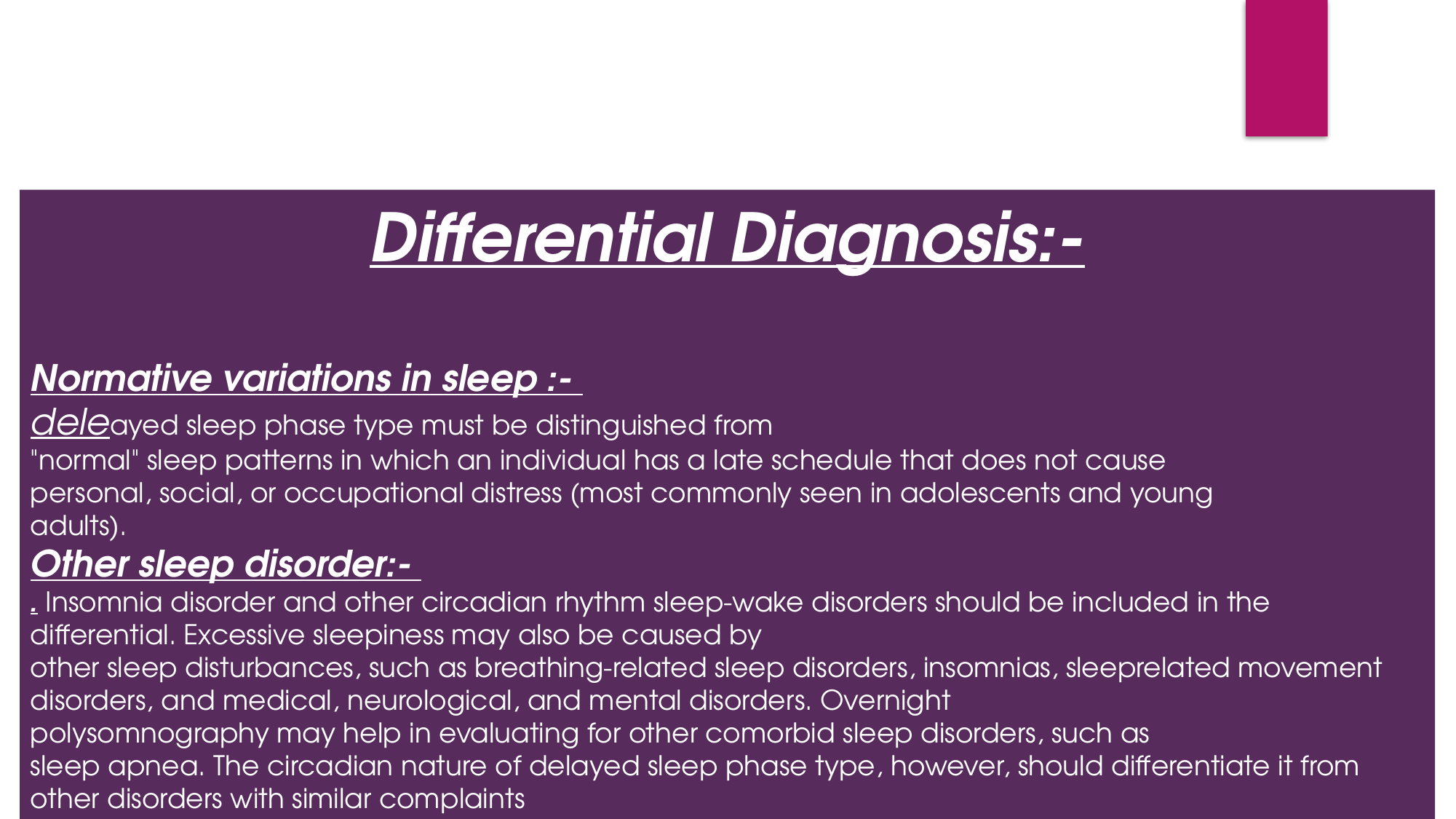

Differential Diagnosis:-

Normative variations in sleep :-
deleayed sleep phase type must be distinguished from
"normal" sleep patterns in which an individual has a late schedule that does not cause
personal, social, or occupational distress (most commonly seen in adolescents and young
adults).
Other sleep disorder:-
. Insomnia disorder and other circadian rhythm sleep-wake disorders should be included in the differential. Excessive sleepiness may also be caused by
other sleep disturbances, such as breathing-related sleep disorders, insomnias, sleeprelated movement disorders, and medical, neurological, and mental disorders. Overnight
polysomnography may help in evaluating for other comorbid sleep disorders, such as
sleep apnea. The circadian nature of delayed sleep phase type, however, should differentiate it from other disorders with similar complaints